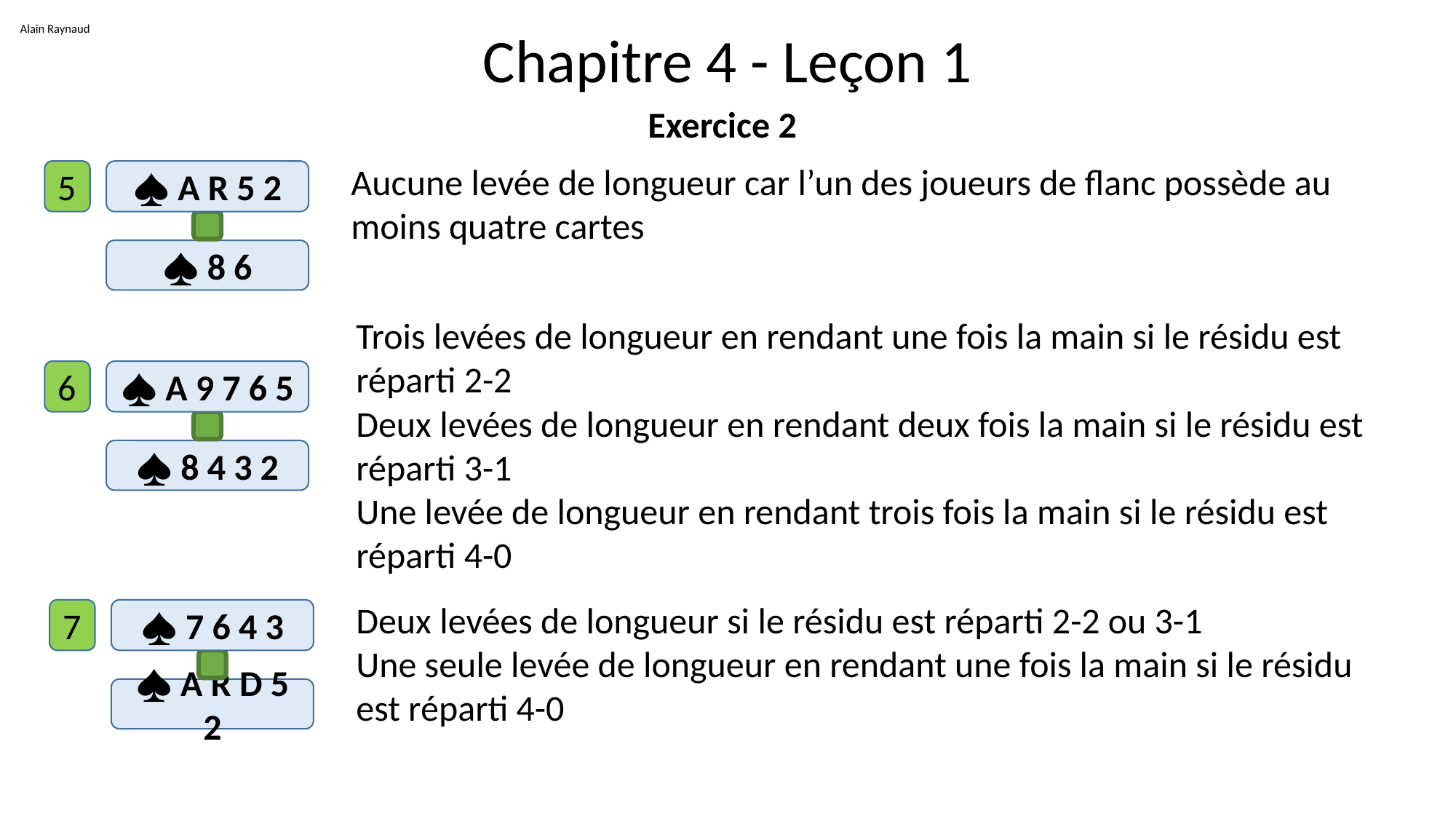

Alain Raynaud
# Chapitre 4 - Leçon 1
Exercice 2

Aucune levée de longueur car l’un des joueurs de flanc possède au moins quatre cartes
5
♠ A R 5 2

♠ 8 6
Trois levées de longueur en rendant une fois la main si le résidu est réparti 2-2
Deux levées de longueur en rendant deux fois la main si le résidu est réparti 3-1
Une levée de longueur en rendant trois fois la main si le résidu est réparti 4-0
6
♠ A 9 7 6 5

♠ 8 4 3 2
Deux levées de longueur si le résidu est réparti 2-2 ou 3-1
Une seule levée de longueur en rendant une fois la main si le résidu est réparti 4-0
7
♠ 7 6 4 3

♠ A R D 5 2